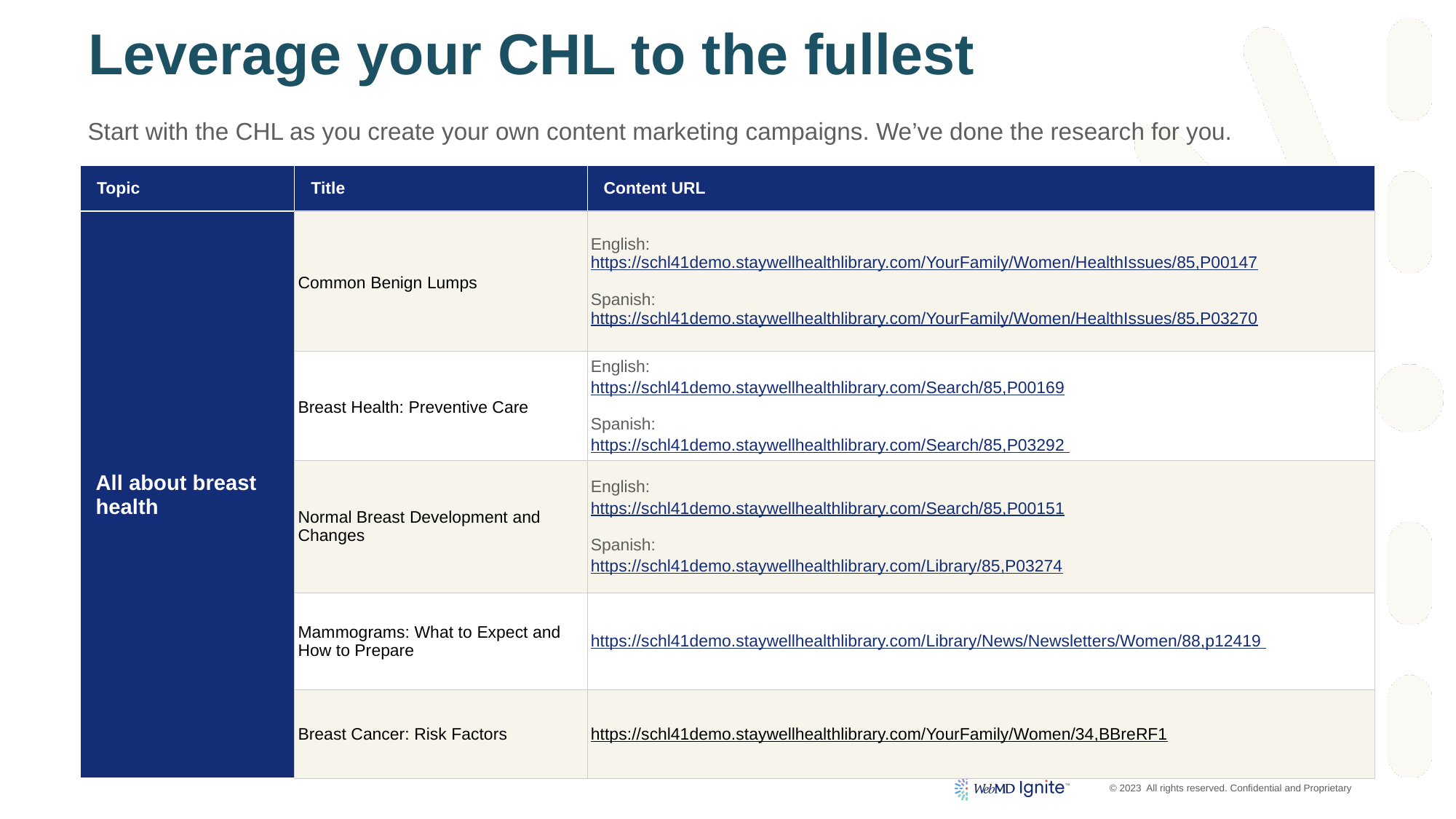

# Leverage your CHL to the fullest
Start with the CHL as you create your own content marketing campaigns. We’ve done the research for you.
| Topic | Title | Content URL |
| --- | --- | --- |
| All about breast health | Common Benign Lumps | English: https://schl41demo.staywellhealthlibrary.com/YourFamily/Women/HealthIssues/85,P00147 Spanish: https://schl41demo.staywellhealthlibrary.com/YourFamily/Women/HealthIssues/85,P03270 |
|  | Breast Health: Preventive Care | English: https://schl41demo.staywellhealthlibrary.com/Search/85,P00169 Spanish: https://schl41demo.staywellhealthlibrary.com/Search/85,P03292 |
|  | Normal Breast Development and Changes | English: https://schl41demo.staywellhealthlibrary.com/Search/85,P00151 Spanish: https://schl41demo.staywellhealthlibrary.com/Library/85,P03274 |
|  | Mammograms: What to Expect and How to Prepare | https://schl41demo.staywellhealthlibrary.com/Library/News/Newsletters/Women/88,p12419 |
|  | Breast Cancer: Risk Factors | https://schl41demo.staywellhealthlibrary.com/YourFamily/Women/34,BBreRF1 |